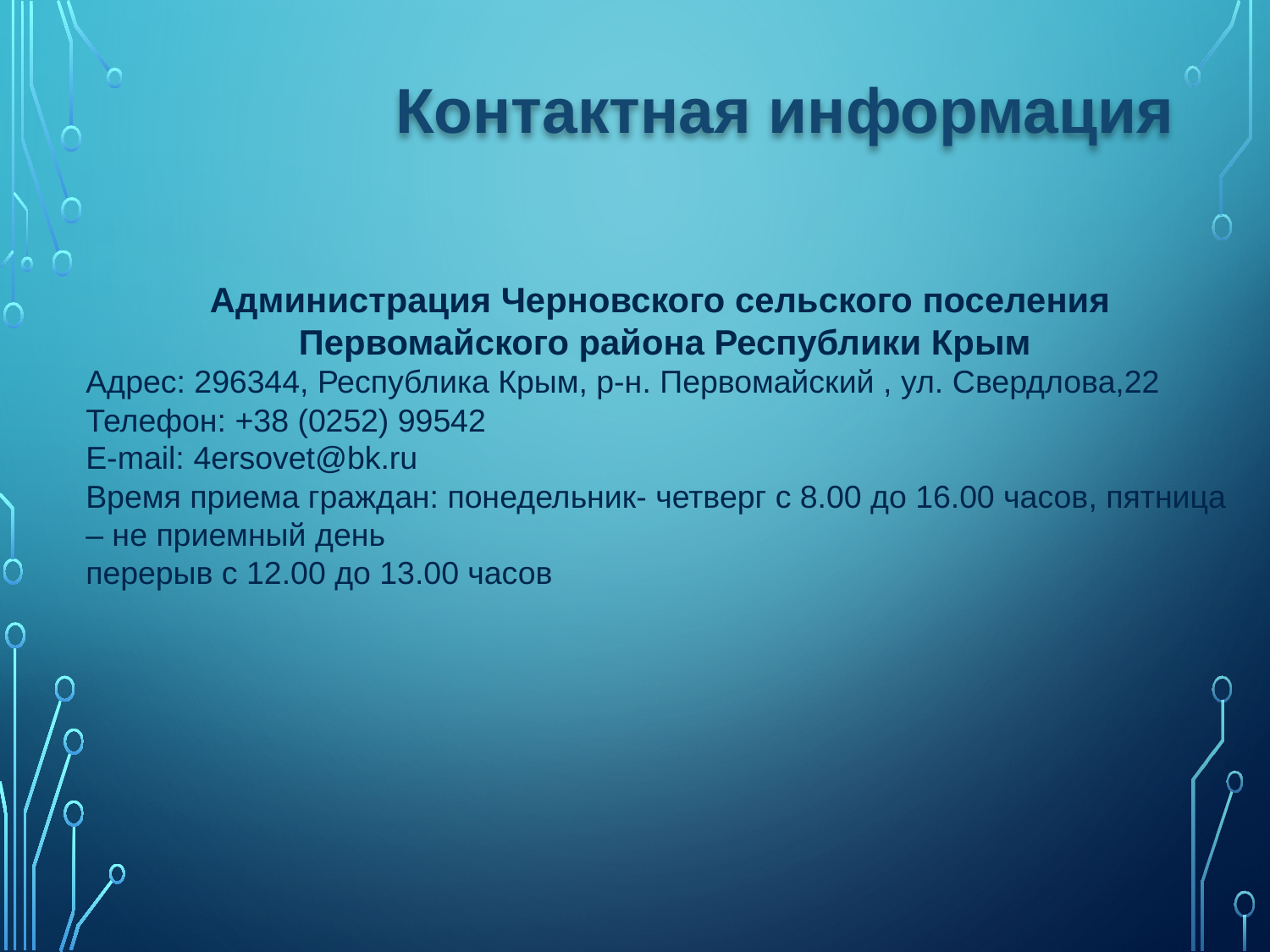

Контактная информация
Администрация Черновского сельского поселения  Первомайского района Республики Крым
Адрес: 296344, Республика Крым, р-н. Первомайский , ул. Свердлова,22
Телефон: +38 (0252) 99542
Е-mail: 4ersovet@bk.ru
Время приема граждан: понедельник- четверг с 8.00 до 16.00 часов, пятница – не приемный день
перерыв с 12.00 до 13.00 часов